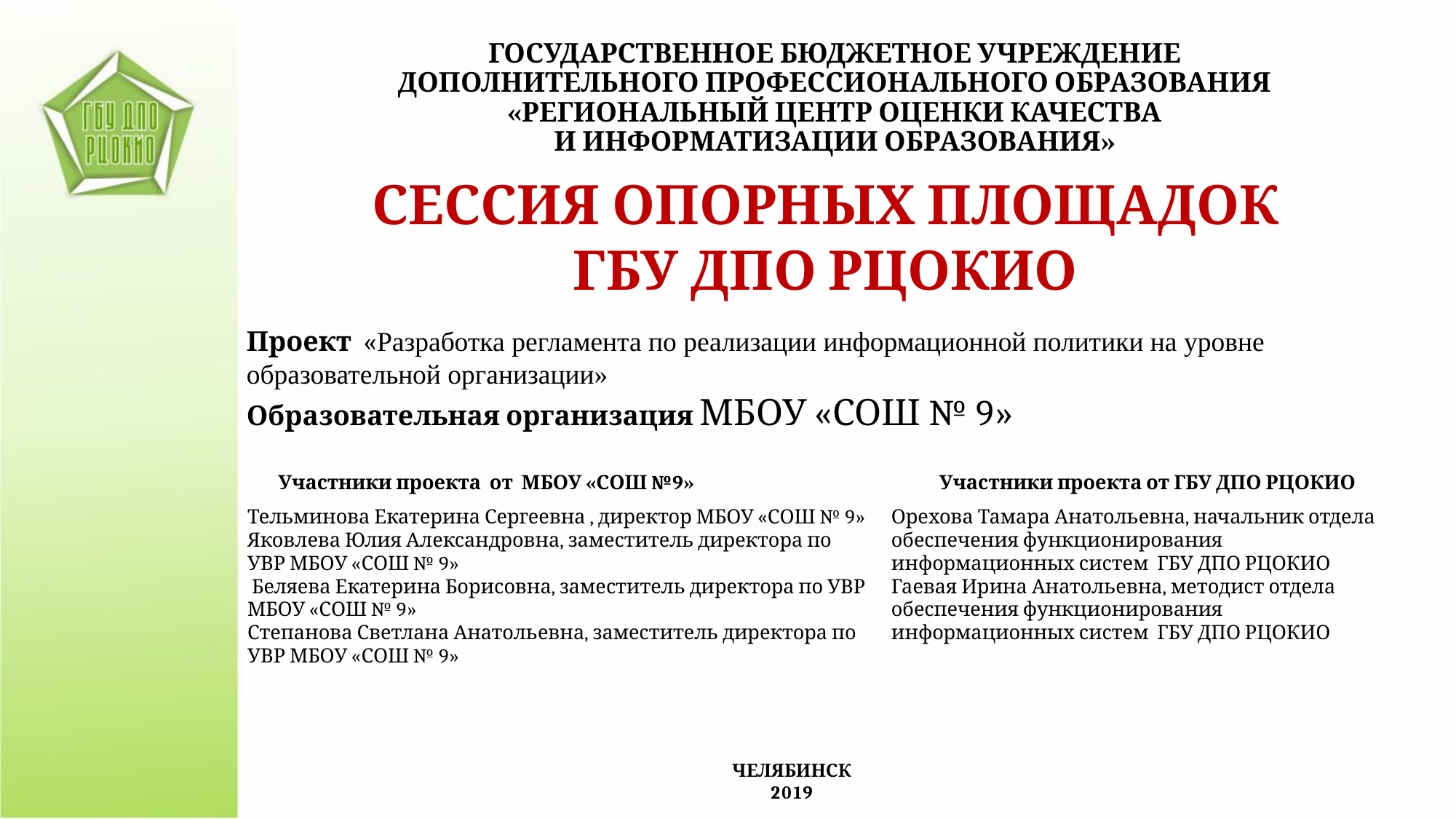

ГОСУДАРСТВЕННОЕ БЮДЖЕТНОЕ УЧРЕЖДЕНИЕ
ДОПОЛНИТЕЛЬНОГО ПРОФЕССИОНАЛЬНОГО ОБРАЗОВАНИЯ
«РЕГИОНАЛЬНЫЙ ЦЕНТР ОЦЕНКИ КАЧЕСТВА
И ИНФОРМАТИЗАЦИИ ОБРАЗОВАНИЯ»

СЕССИЯ ОПОРНЫХ ПЛОЩАДОК
ГБУ ДПО РЦОКИО
Проект  «Разработка регламента по реализации информационной политики на уровне образовательной организации»
Образовательная организация МБОУ «СОШ № 9»
| Участники проекта от МБОУ «СОШ №9» | Участники проекта от ГБУ ДПО РЦОКИО |
| --- | --- |
| Тельминова Екатерина Сергеевна , директор МБОУ «СОШ № 9» Яковлева Юлия Александровна, заместитель директора по УВР МБОУ «СОШ № 9» Беляева Екатерина Борисовна, заместитель директора по УВР МБОУ «СОШ № 9» Степанова Светлана Анатольевна, заместитель директора по УВР МБОУ «СОШ № 9» | Орехова Тамара Анатольевна, начальник отдела обеспечения функционирования информационных систем ГБУ ДПО РЦОКИО Гаевая Ирина Анатольевна, методист отдела обеспечения функционирования информационных систем ГБУ ДПО РЦОКИО |
|  |  |
ЧЕЛЯБИНСК
2019